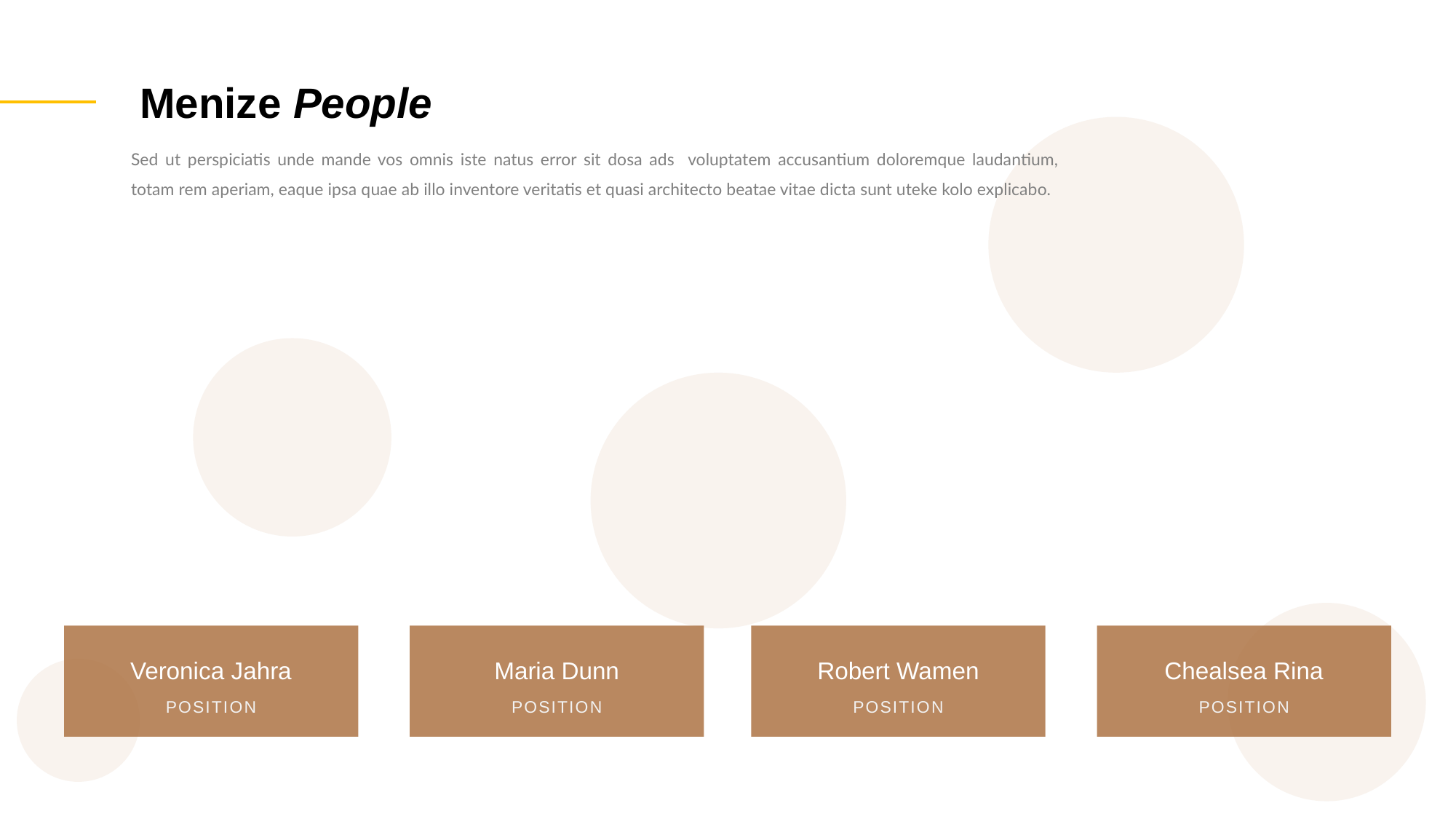

Menize People
Sed ut perspiciatis unde mande vos omnis iste natus error sit dosa ads  voluptatem accusantium doloremque laudantium, totam rem aperiam, eaque ipsa quae ab illo inventore veritatis et quasi architecto beatae vitae dicta sunt uteke kolo explicabo.

Veronica Jahra
Maria Dunn
Robert Wamen
Chealsea Rina
POSITION
POSITION
POSITION
POSITION